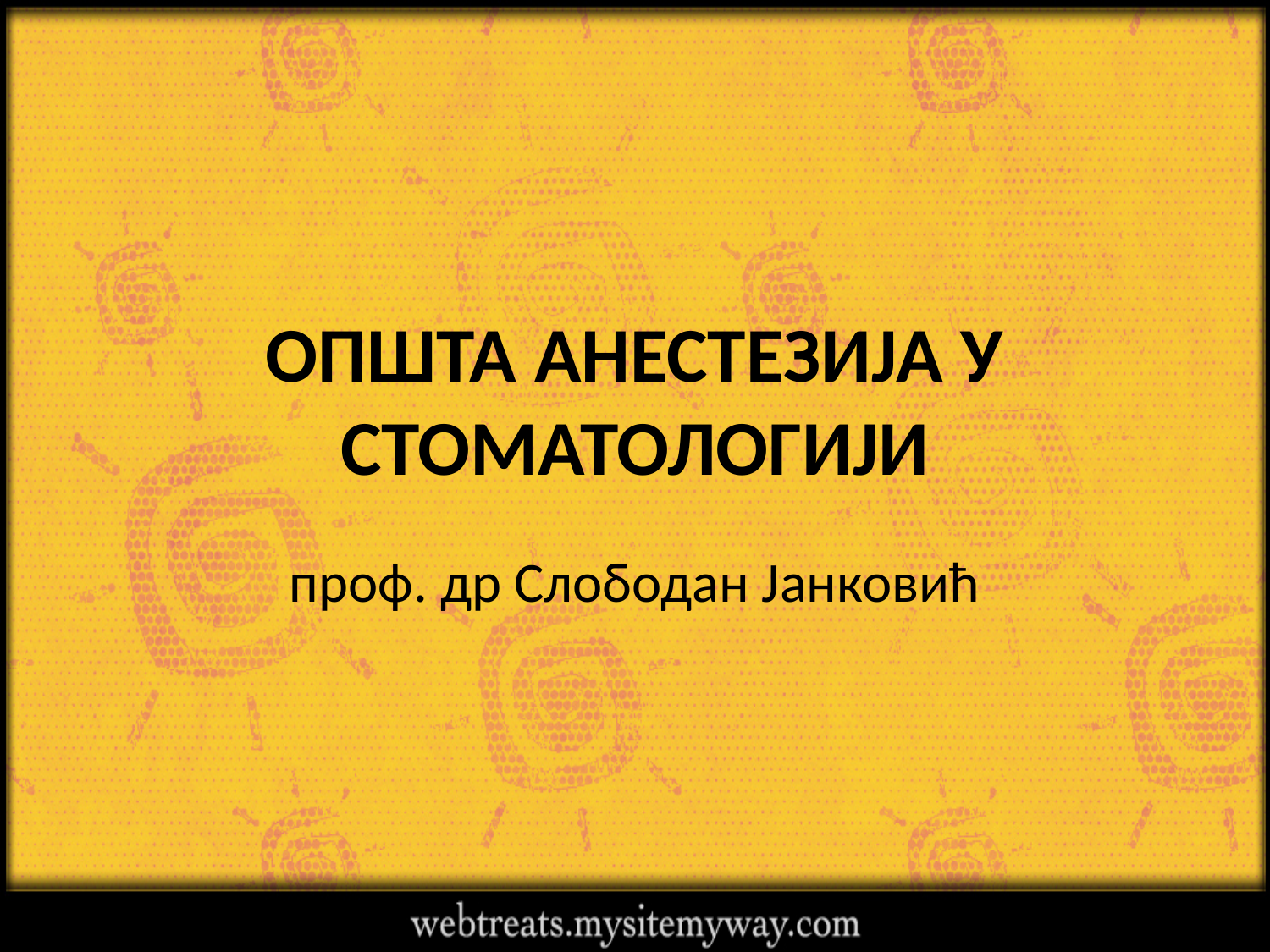

# ОПШТА АНЕСТЕЗИЈА У СТОМАТОЛОГИЈИ
проф. др Слободан Јанковић